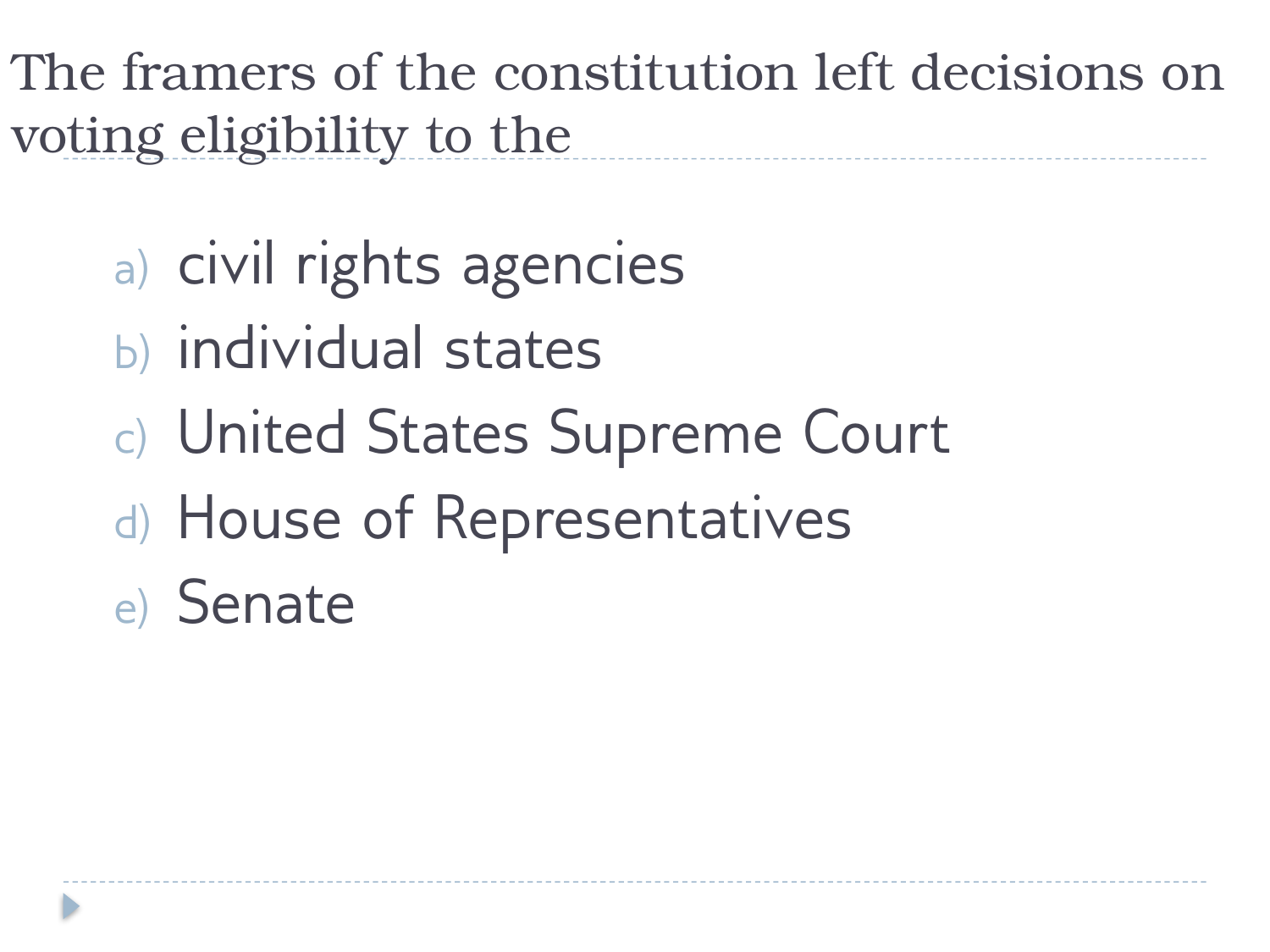

# The framers of the constitution left decisions on voting eligibility to the
civil rights agencies
individual states
United States Supreme Court
House of Representatives
Senate